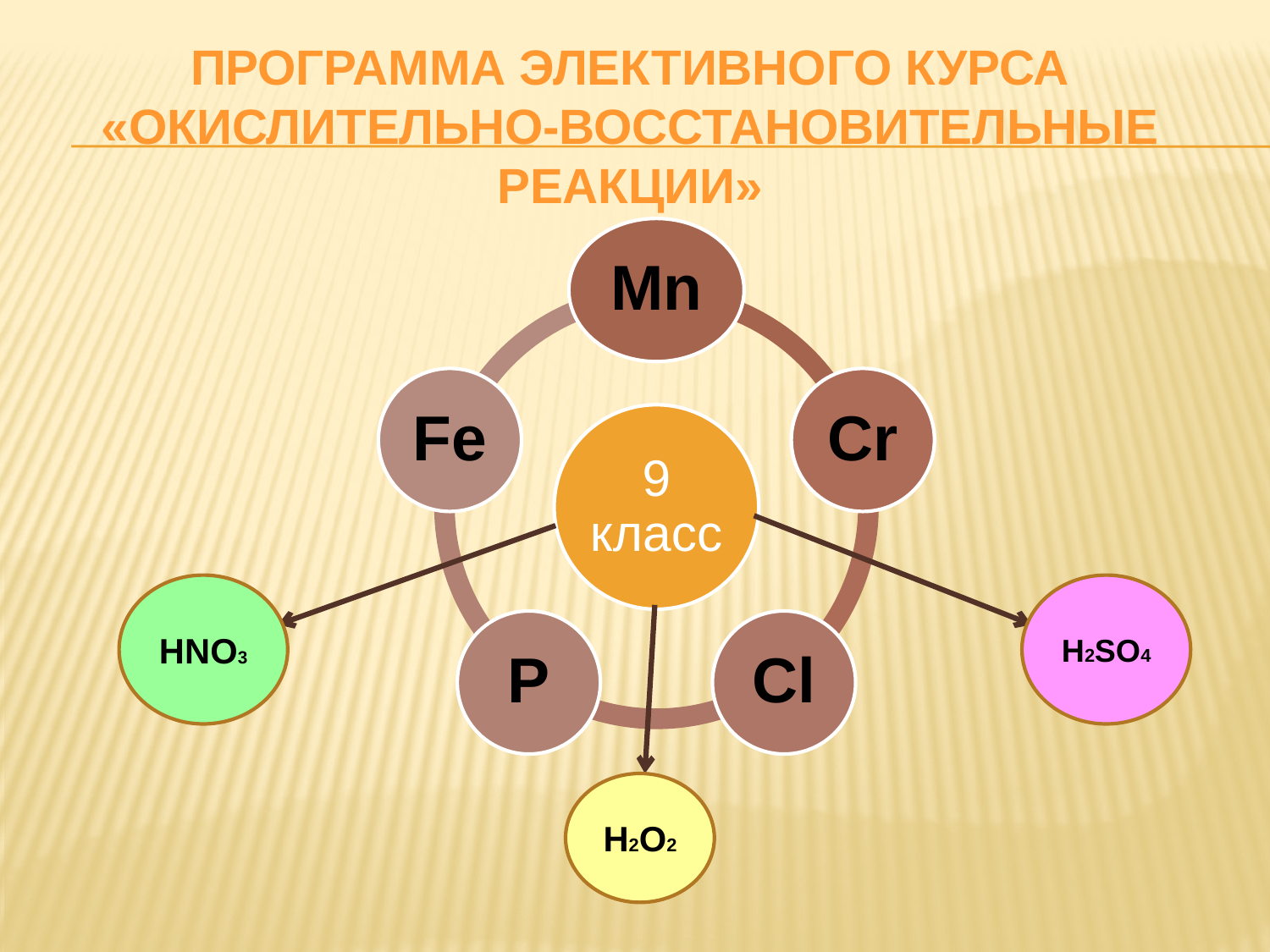

Программа элективного курса «окислительно-восстановительные реакции»
9 класс
Mn
Cr
Cl
P
Fe
HNO3
H2SO4
H2O2